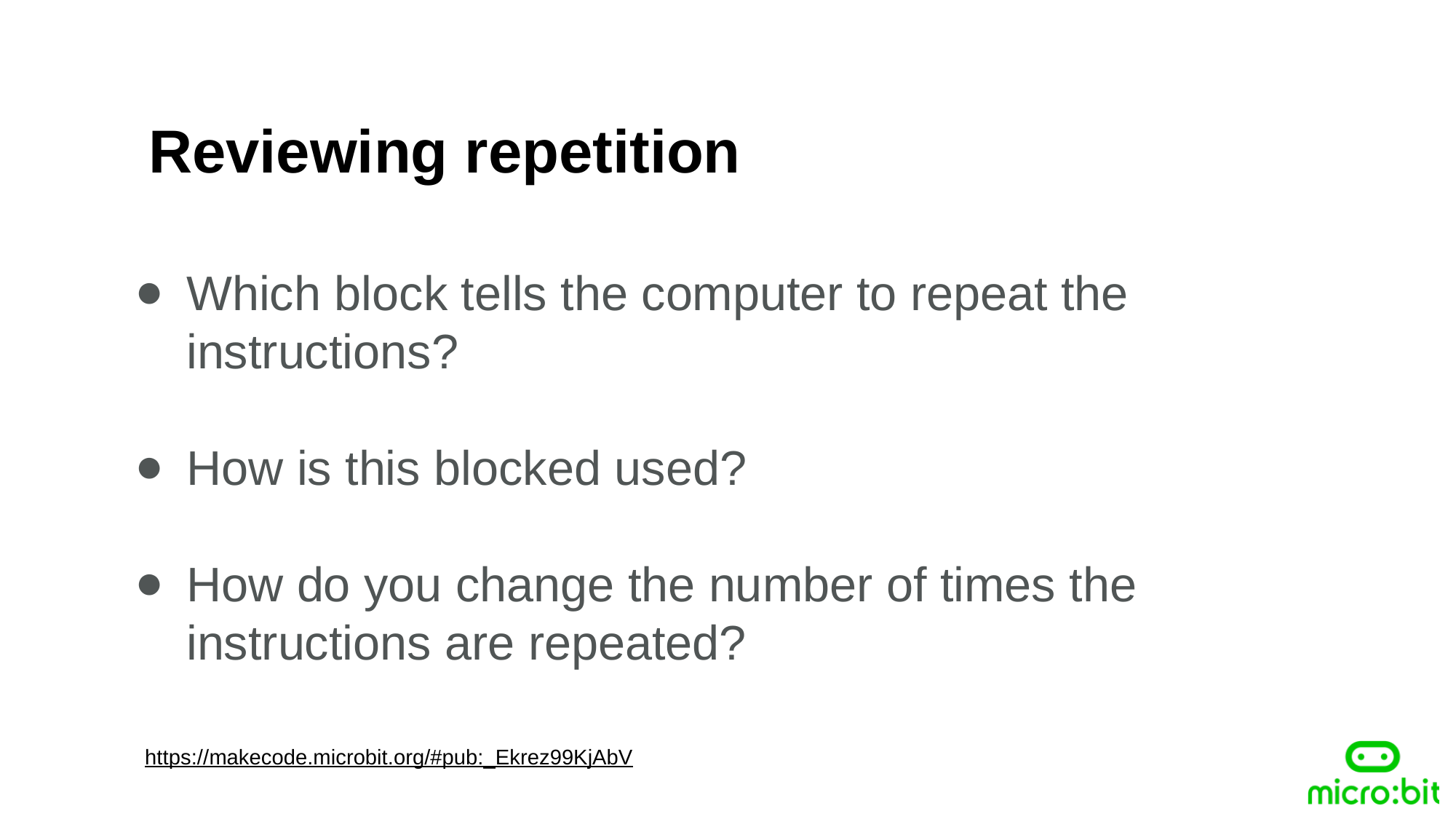

Reviewing repetition

Which block tells the computer to repeat the instructions?

How is this blocked used?

How do you change the number of times the instructions are repeated?

https://makecode.microbit.org/#pub:_Ekrez99KjAbV